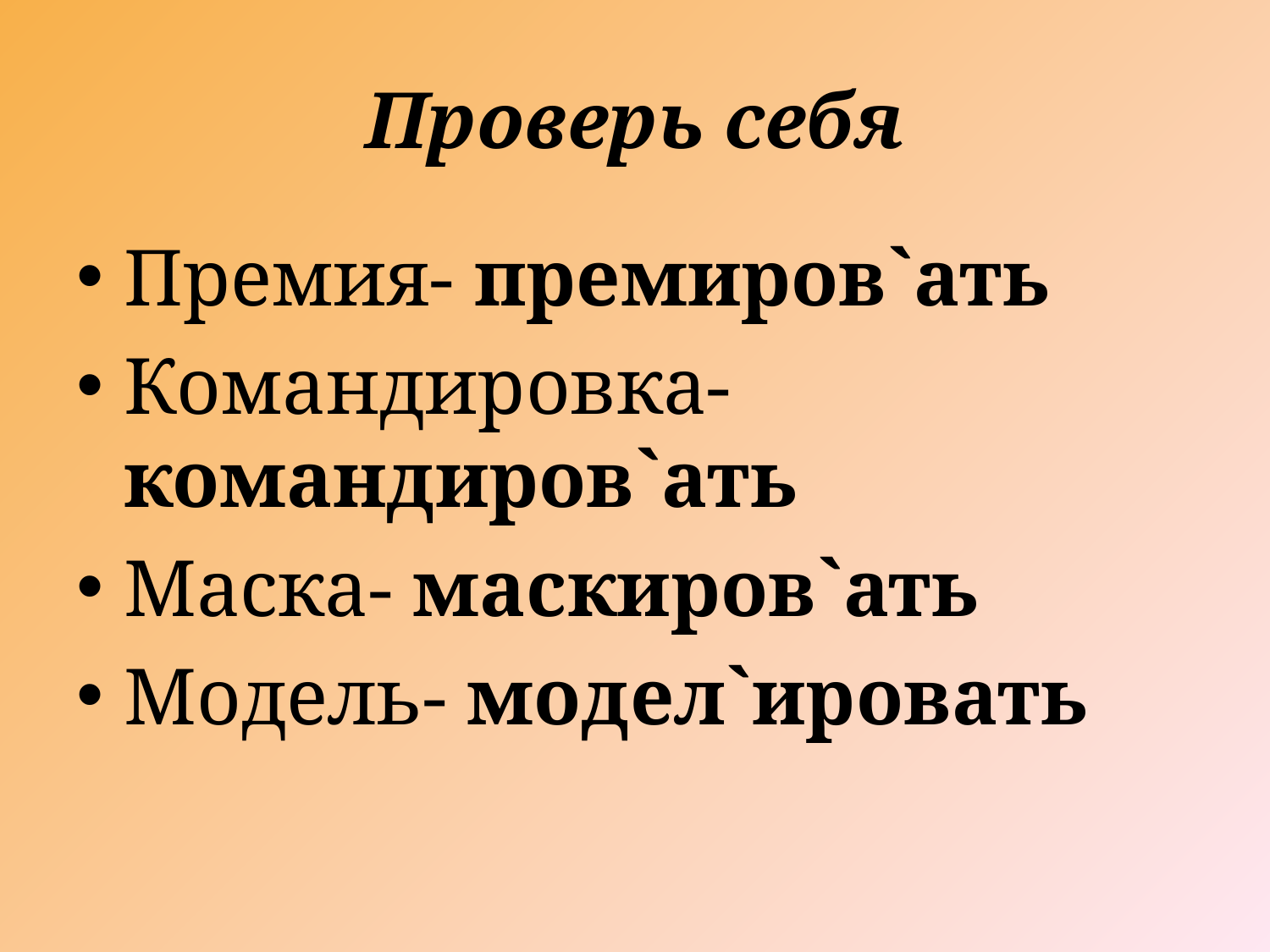

# Проверь себя
Премия- премиров`ать
Командировка- командиров`ать
Маска- маскиров`ать
Модель- модел`ировать